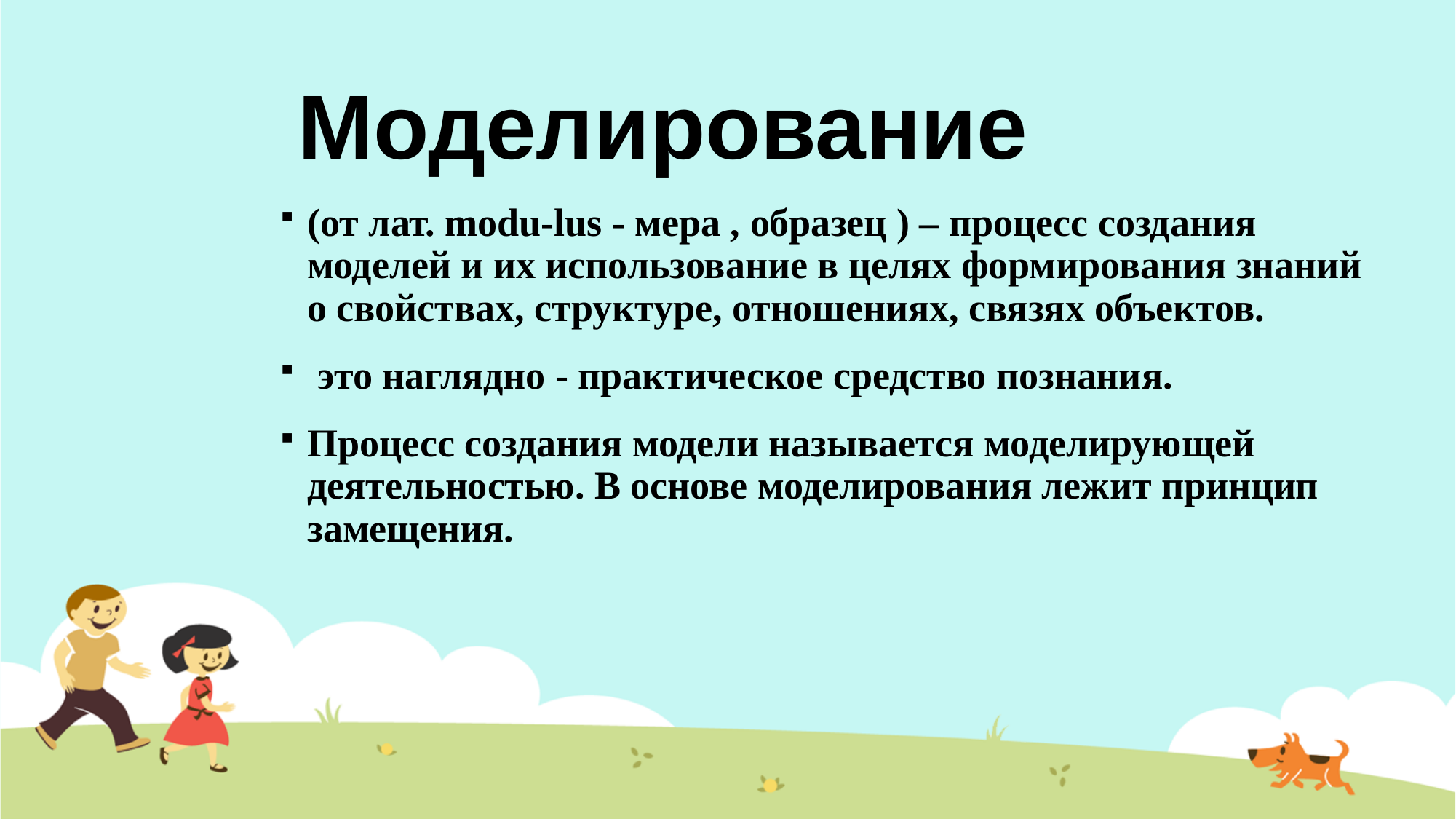

# Моделирование
(от лат. modu-lus - мера , образец ) – процесс создания моделей и их использование в целях формирования знаний о свойствах, структуре, отношениях, связях объектов.
 это наглядно - практическое средство познания.
Процесс создания модели называется моделирующей деятельностью. В основе моделирования лежит принцип замещения.